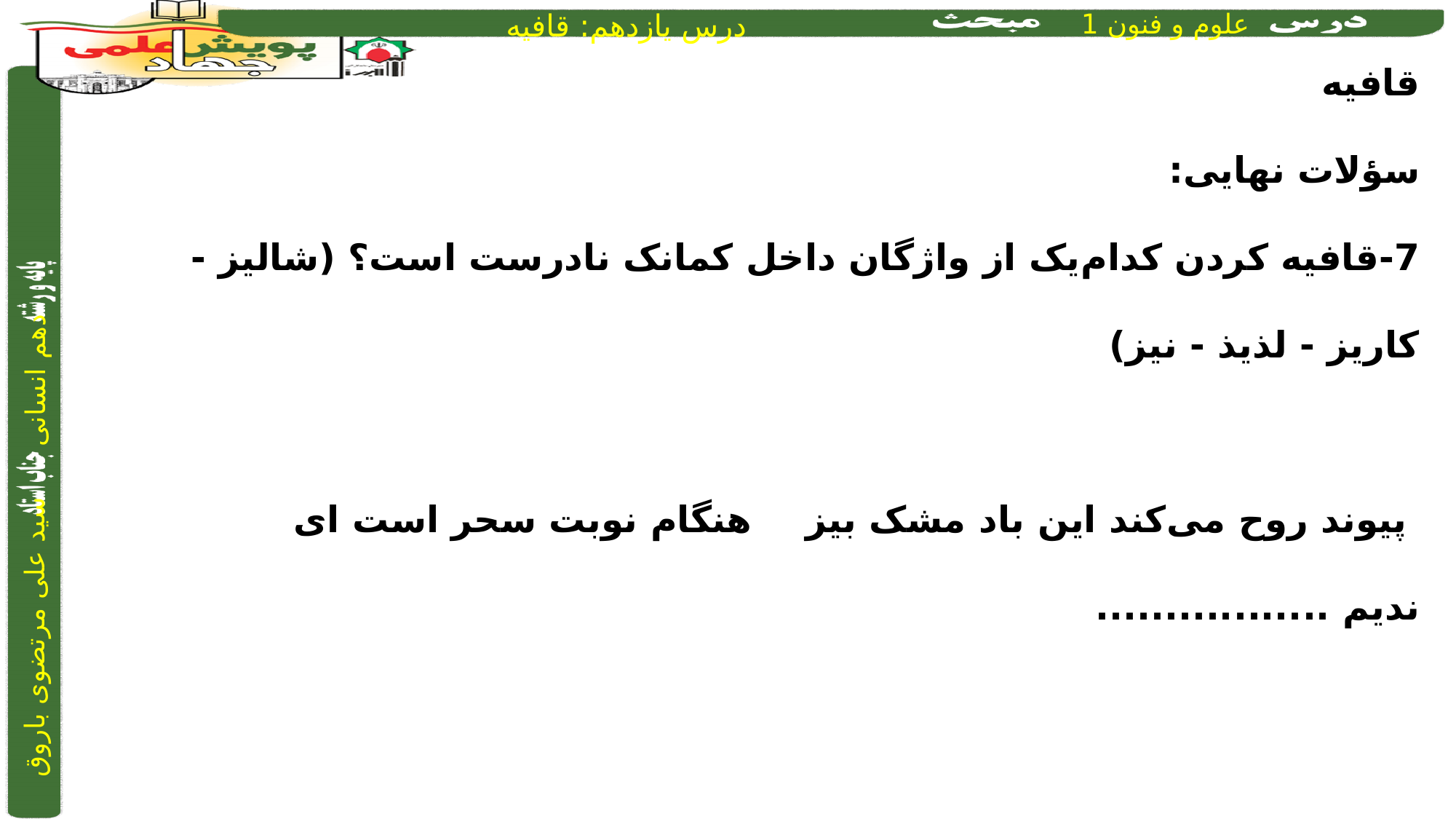

قافیه
سؤلات نهایی:
7-قافیه کردن کدام‌یک از واژگان داخل کمانک نادرست است؟ (شالیز - کاریز - لذیذ - نیز)

 پیوند روح می‌کند این باد مشک بیز		 هنگام نوبت سحر است ای ندیم .................